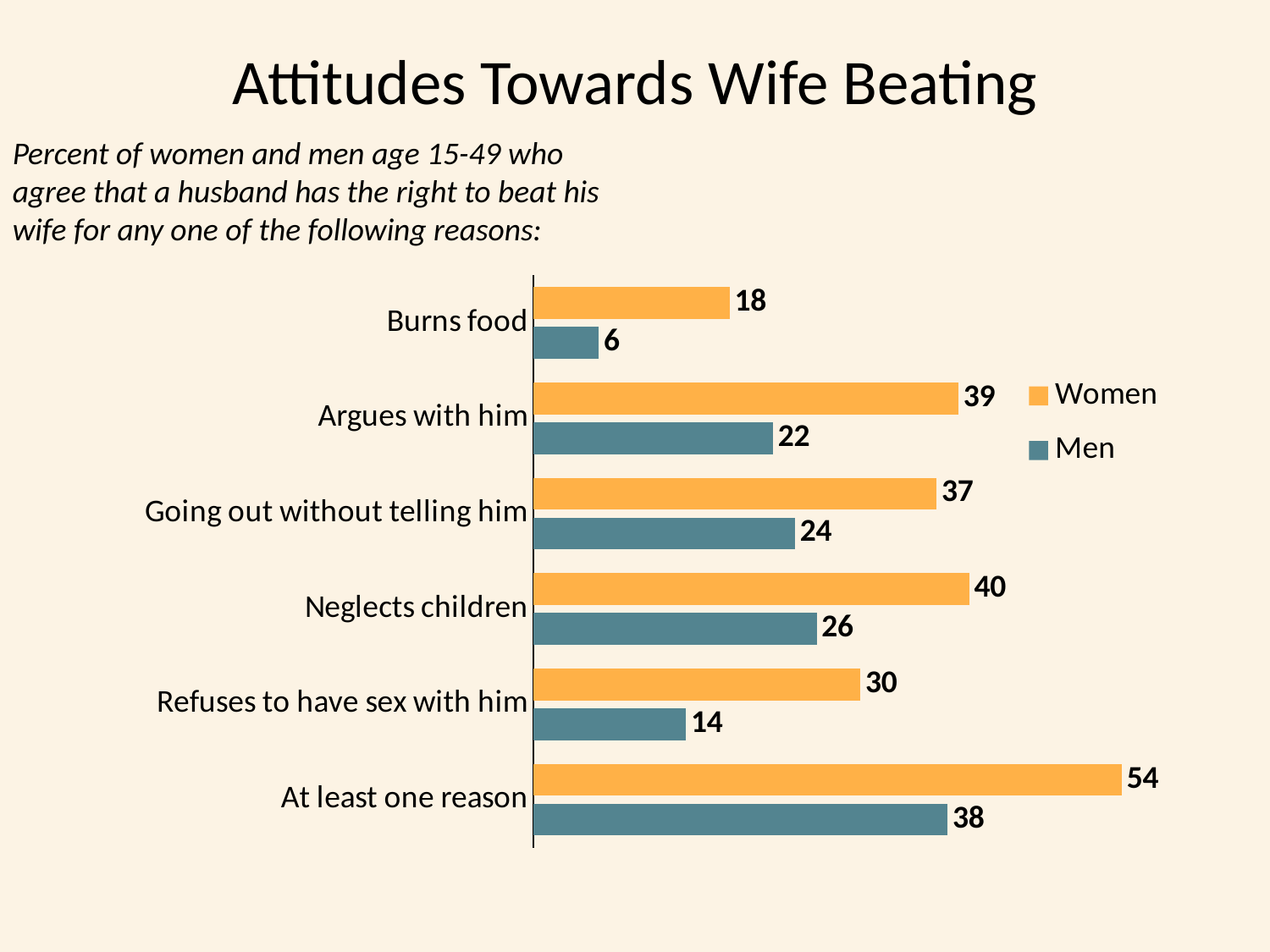

# Attitudes Towards Wife Beating
Percent of women and men age 15-49 who agree that a husband has the right to beat his wife for any one of the following reasons:

### Chart

| Category | Men | Women |
|---|---|---|
| At least one reason | 38.0 | 54.0 |
| Refuses to have sex with him | 14.0 | 30.0 |
| Neglects children | 26.0 | 40.0 |
| Going out without telling him | 24.0 | 37.0 |
| Argues with him | 22.0 | 39.0 |
| Burns food | 6.0 | 18.0 |